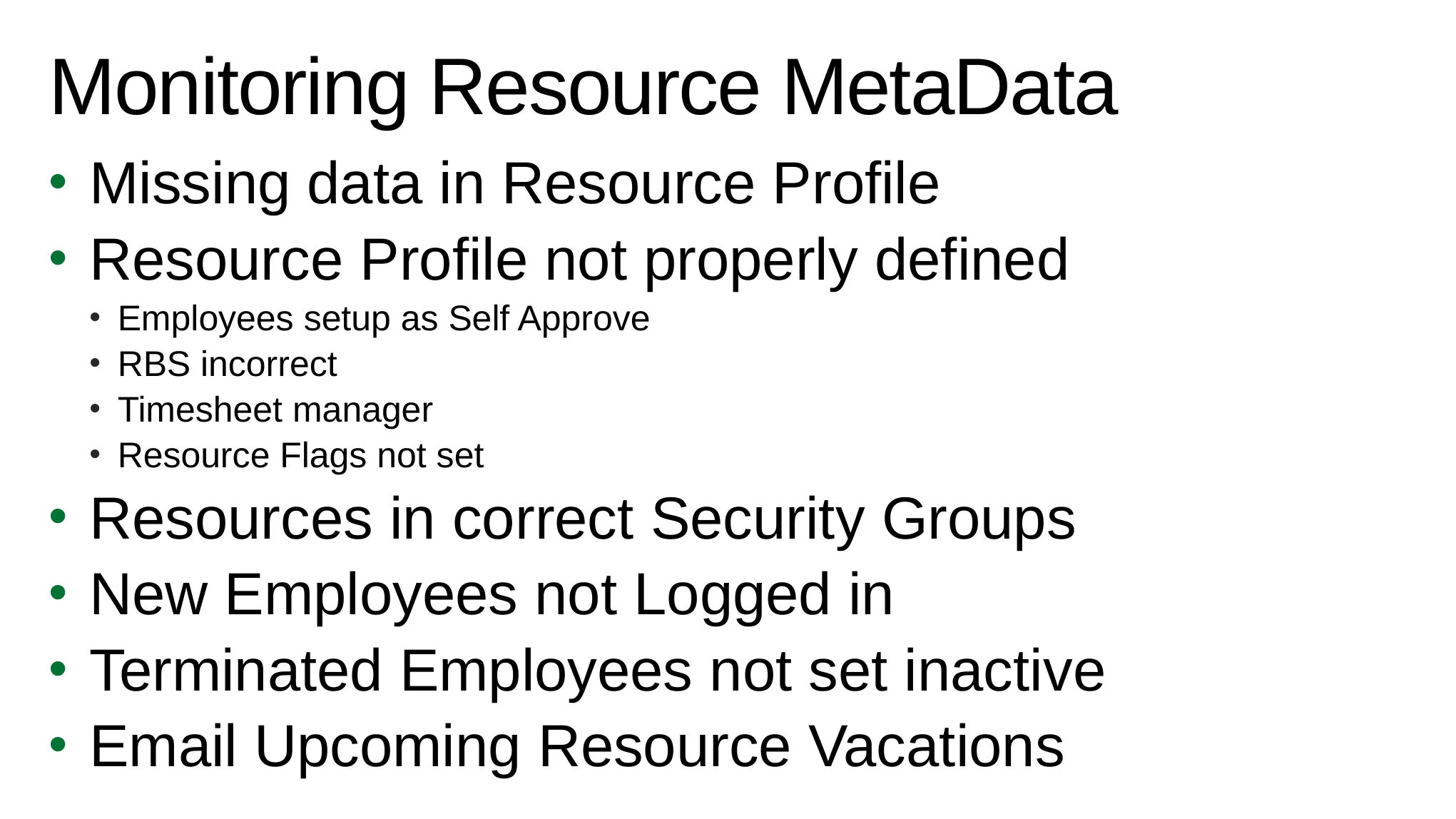

# Monitoring Resource MetaData
Missing data in Resource Profile
Resource Profile not properly defined
Employees setup as Self Approve
RBS incorrect
Timesheet manager
Resource Flags not set
Resources in correct Security Groups
New Employees not Logged in
Terminated Employees not set inactive
Email Upcoming Resource Vacations